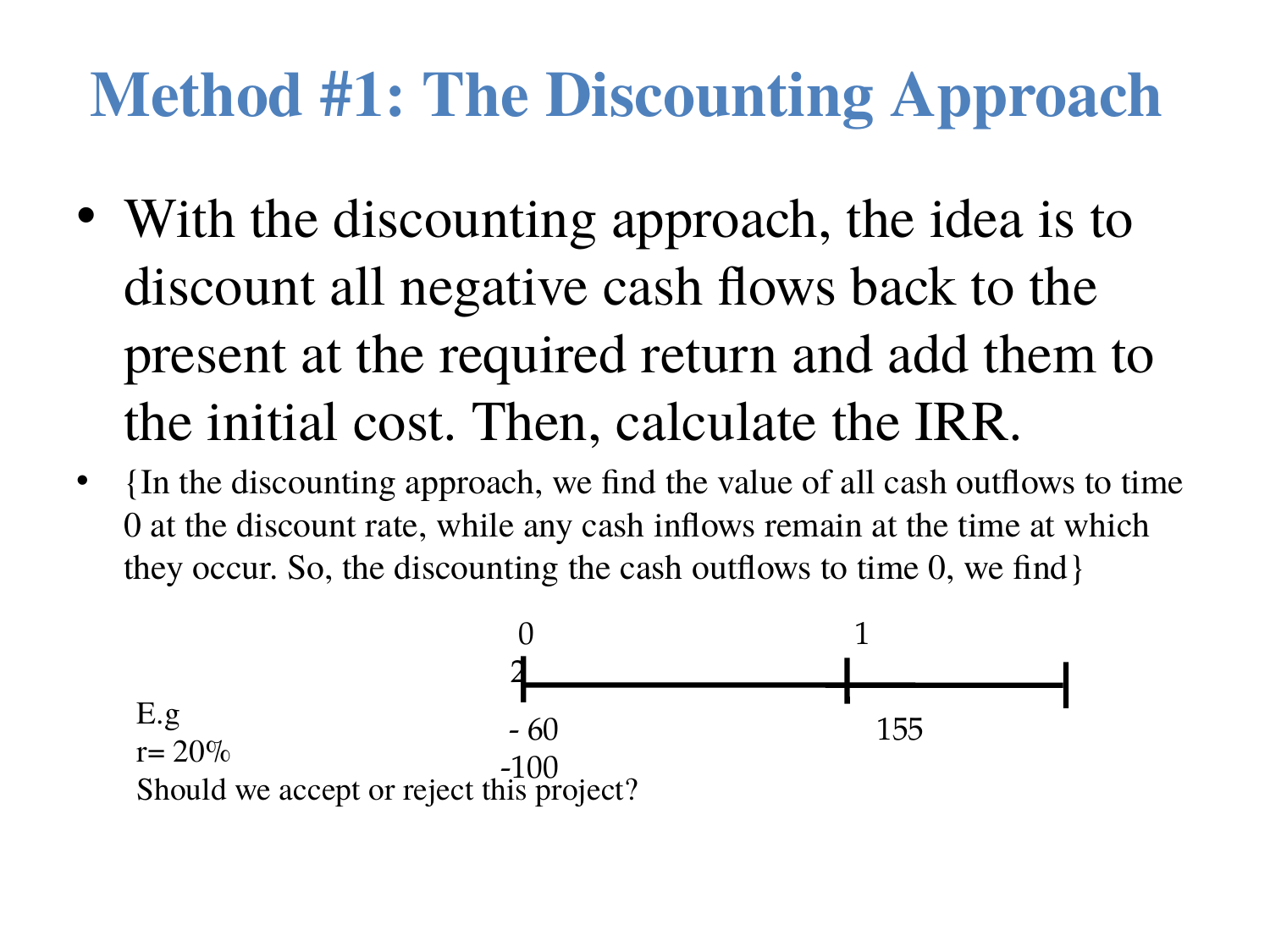

# Method #1: The Discounting Approach
With the discounting approach, the idea is to discount all negative cash flows back to the present at the required return and add them to the initial cost. Then, calculate the IRR.
{In the discounting approach, we find the value of all cash outflows to time 0 at the discount rate, while any cash inflows remain at the time at which they occur. So, the discounting the cash outflows to time 0, we find}
   0	                             1                              2

E.g
r= 20%
Should we accept or reject this project?
 - 60	                               155                     -100